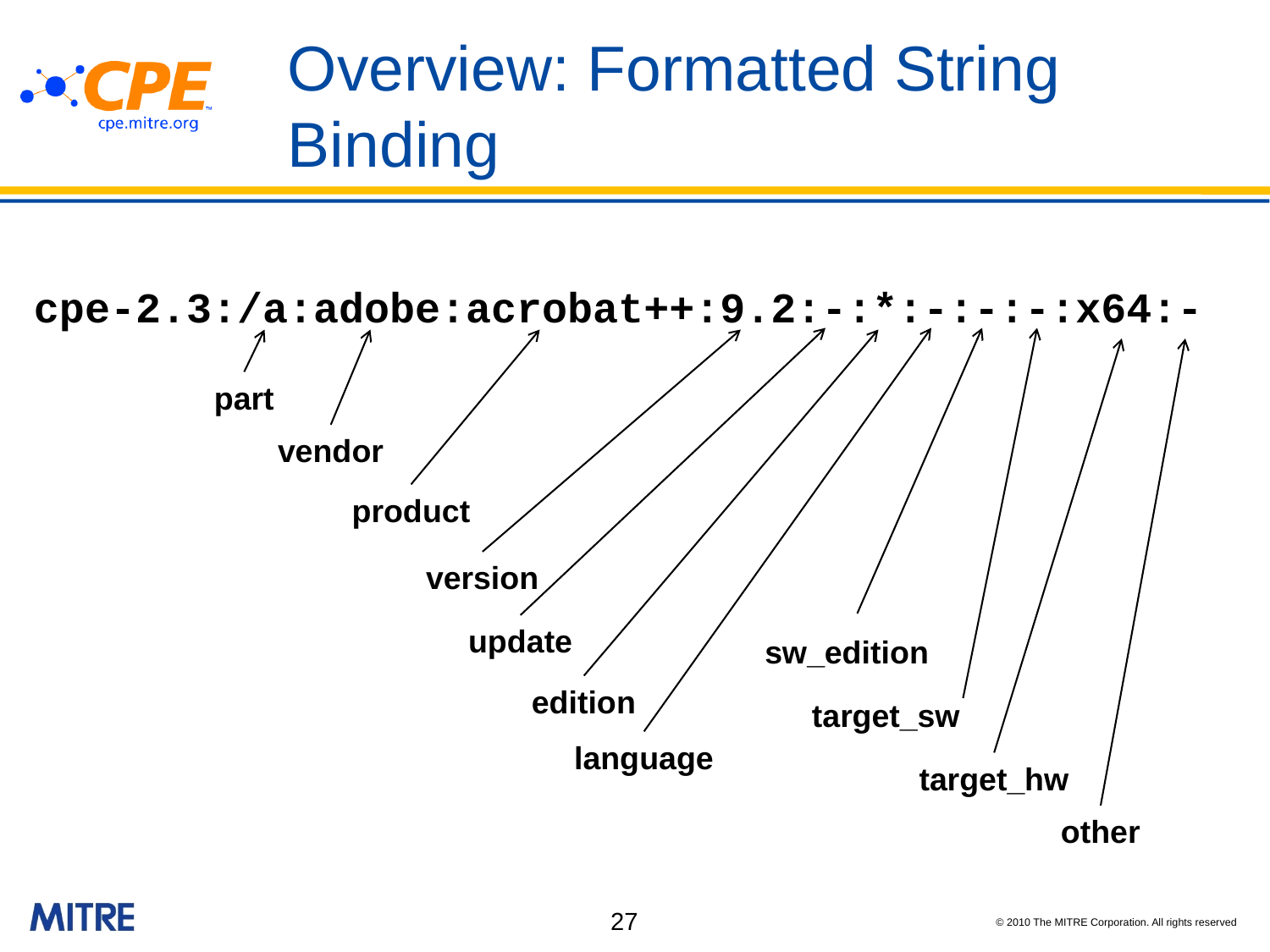

# Overview: Formatted String Binding
cpe-2.3:/a:adobe:acrobat++:9.2:-:*:-:-:-:x64:-
part
vendor
product
version
update
sw_edition
edition
target_sw
language
target_hw
other
27